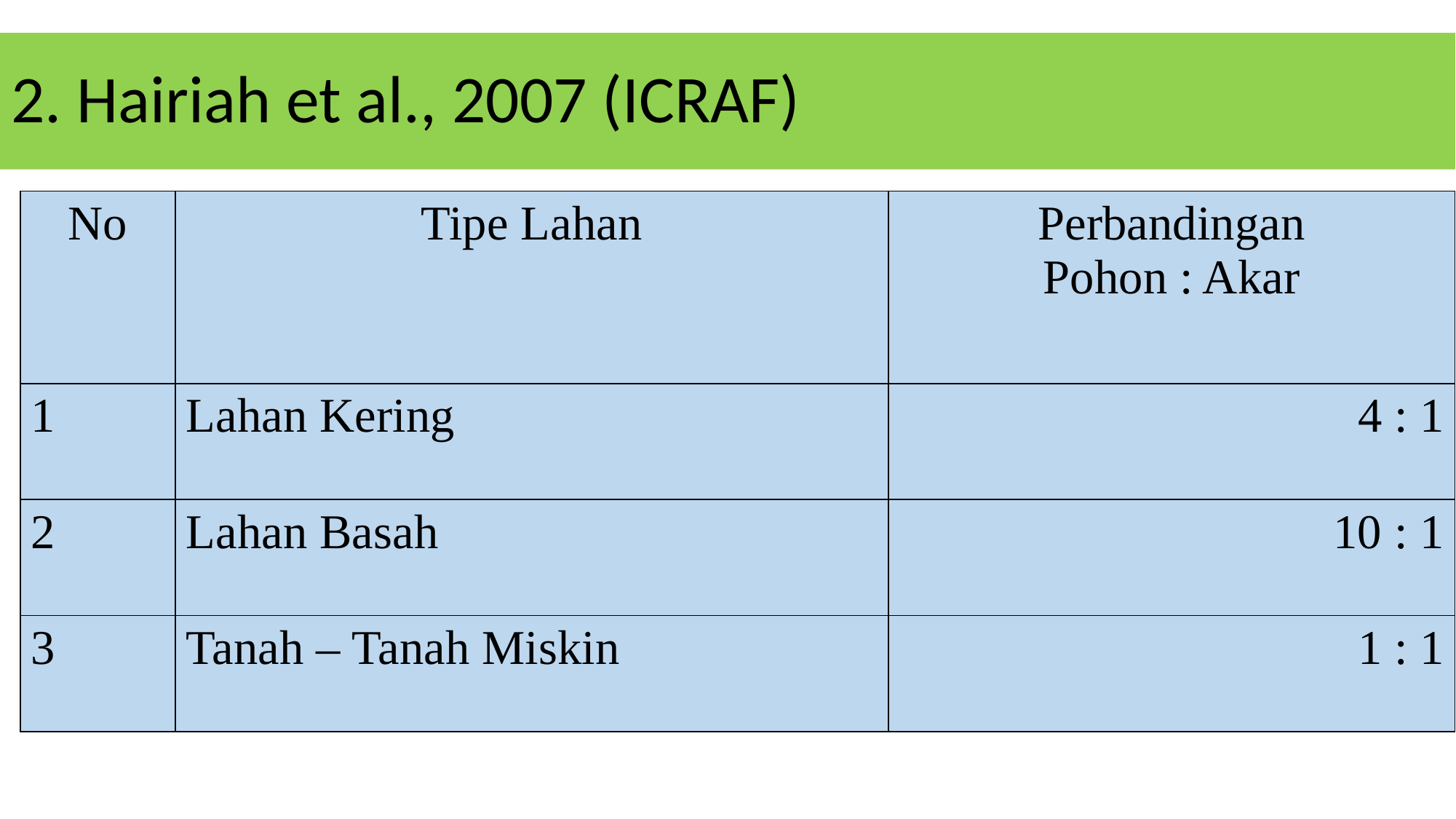

# 2. Hairiah et al., 2007 (ICRAF)
| No | Tipe Lahan | Perbandingan Pohon : Akar |
| --- | --- | --- |
| 1 | Lahan Kering | 4 : 1 |
| 2 | Lahan Basah | 10 : 1 |
| 3 | Tanah – Tanah Miskin | 1 : 1 |